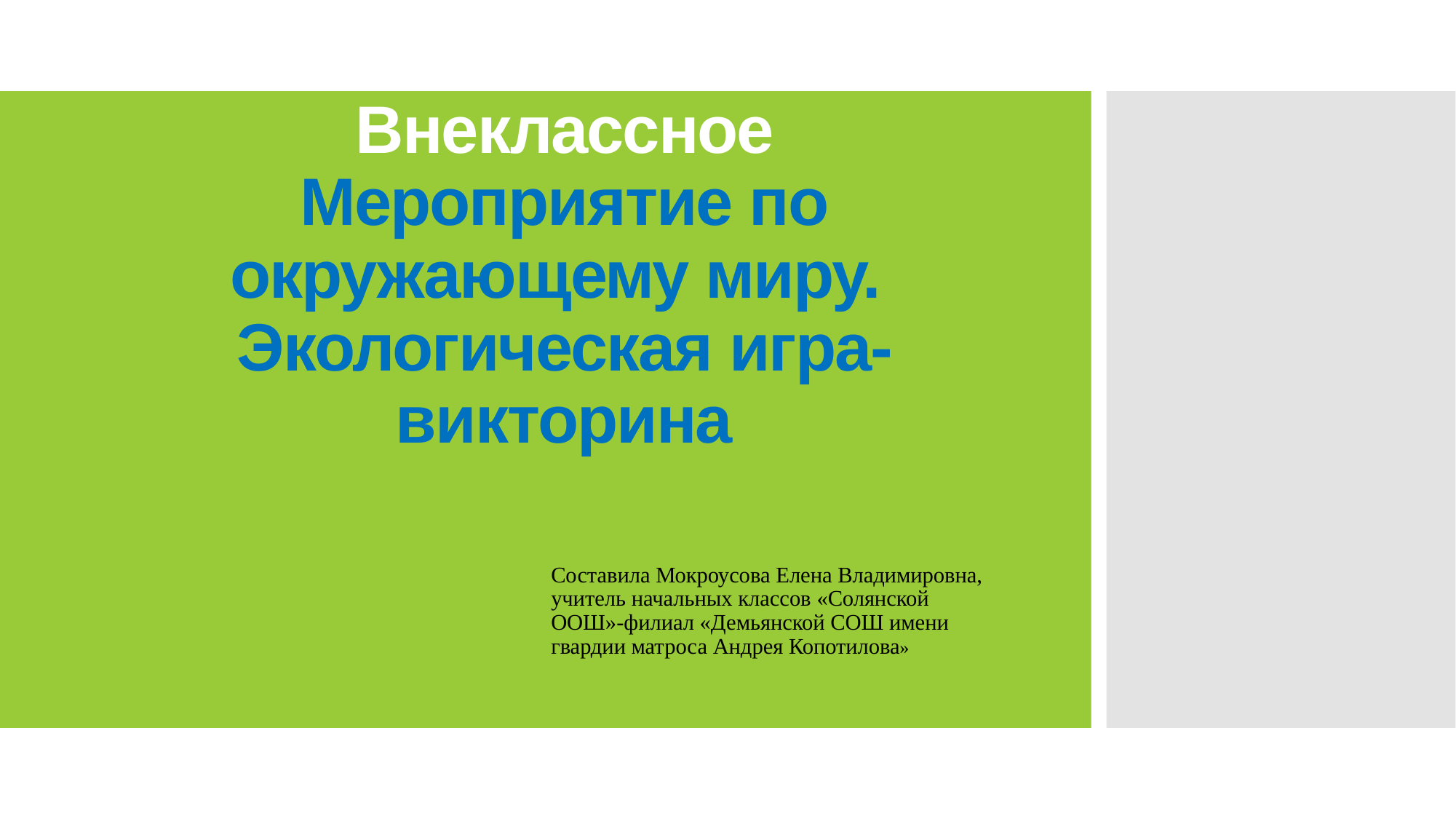

# Внеклассное Мероприятие по окружающему миру. Экологическая игра-викторина
Составила Мокроусова Елена Владимировна, учитель начальных классов «Солянской ООШ»-филиал «Демьянской СОШ имени гвардии матроса Андрея Копотилова»